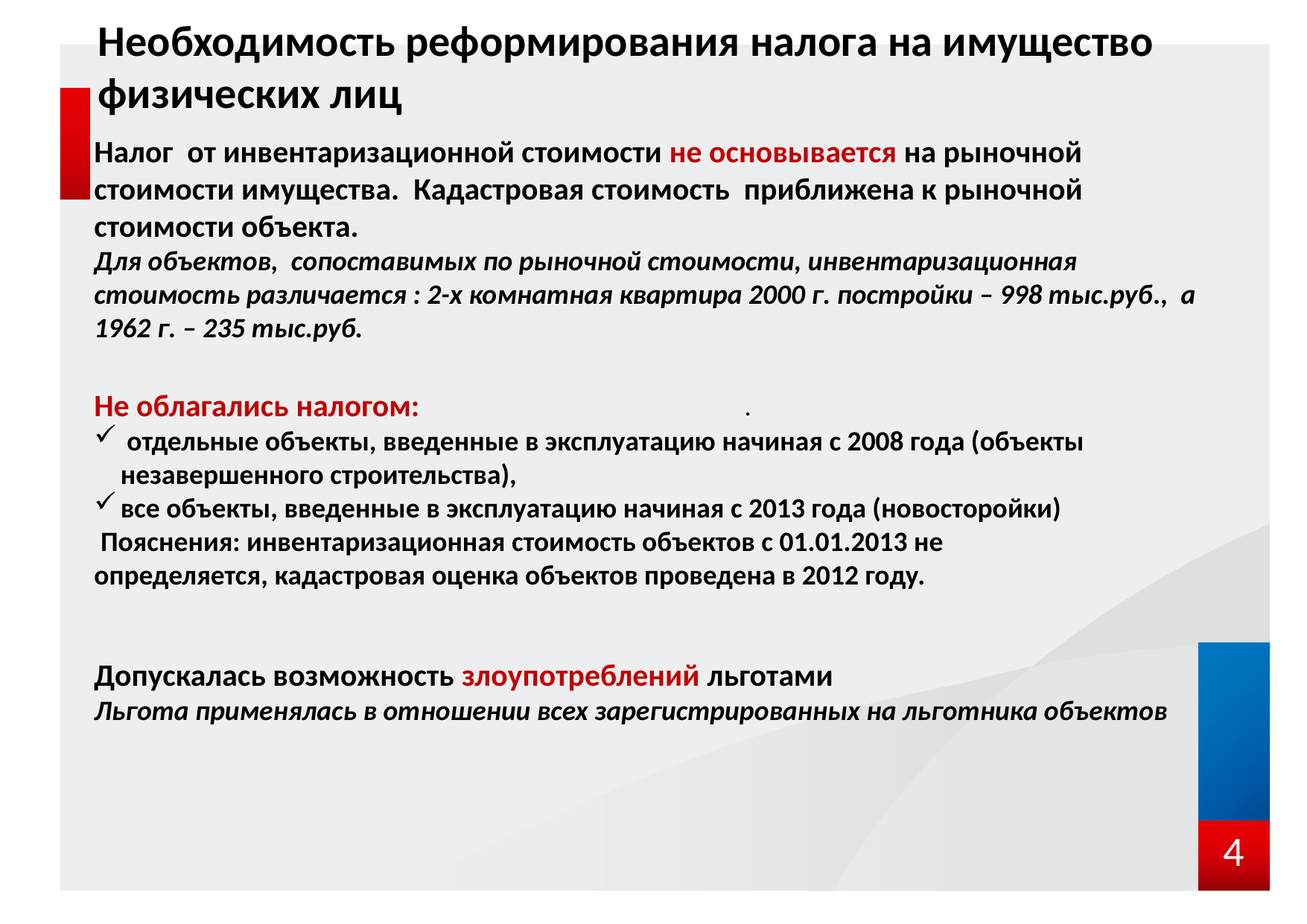

Необходимость реформирования налога на имущество физических лиц

.

Налог  от инвентаризационной стоимости не основывается на рыночной стоимости имущества.  Кадастровая стоимость  приближена к рыночной стоимости объекта.
Для объектов,  сопоставимых по рыночной стоимости, инвентаризационная стоимость различается : 2-х комнатная квартира 2000 г. постройки – 998 тыс.руб.,  а 1962 г. – 235 тыс.руб.

Не облагались налогом:
 отдельные объекты, введенные в эксплуатацию начиная с 2008 года (объекты незавершенного строительства),
все объекты, введенные в эксплуатацию начиная с 2013 года (новосторойки)
 Пояснения: инвентаризационная стоимость объектов с 01.01.2013 не определяется, кадастровая оценка объектов проведена в 2012 году.

Допускалась возможность злоупотреблений льготами
Льгота применялась в отношении всех зарегистрированных на льготника объектов

4